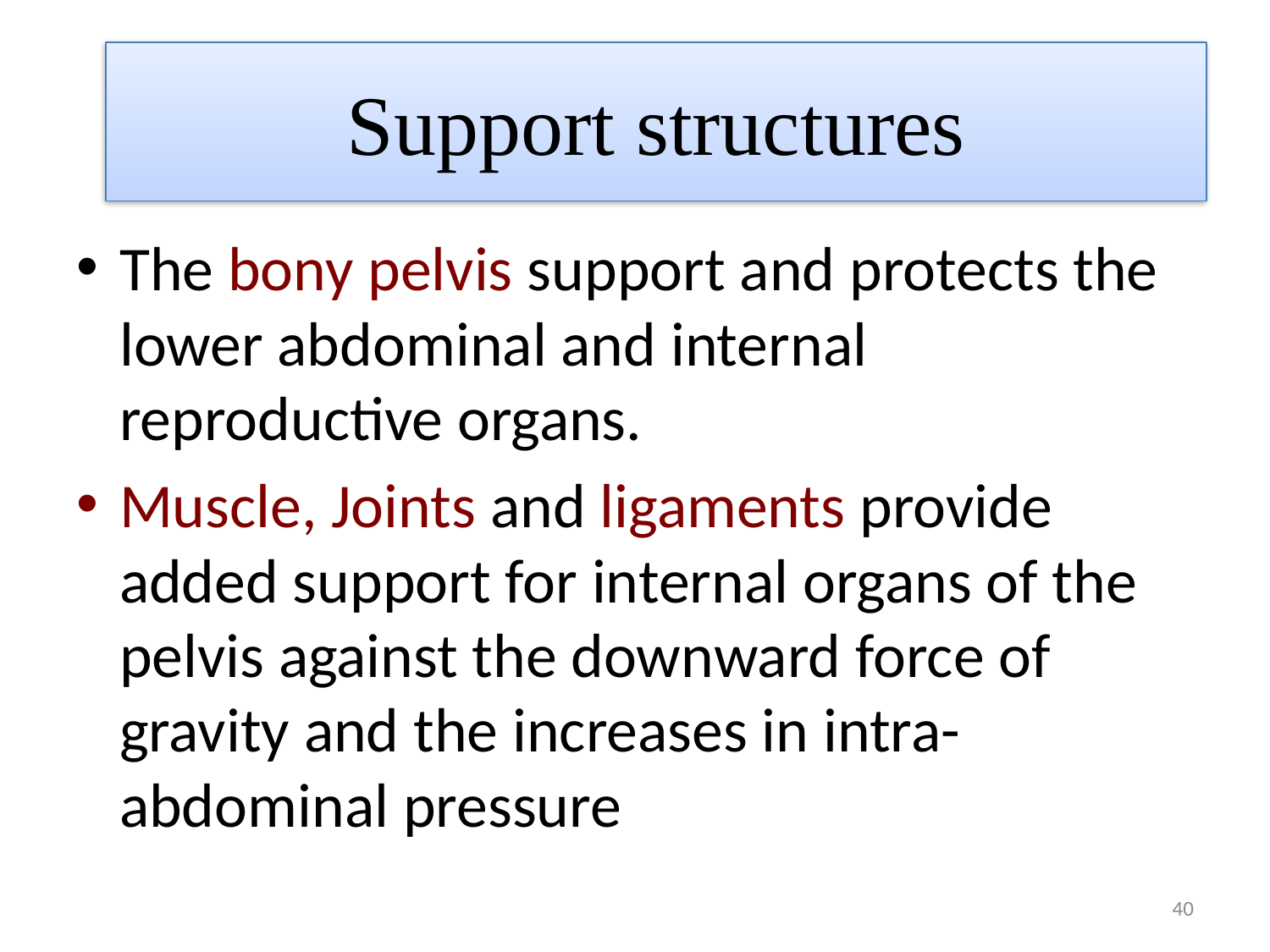

# Support structures
The bony pelvis support and protects the lower abdominal and internal reproductive organs.
Muscle, Joints and ligaments provide added support for internal organs of the pelvis against the downward force of gravity and the increases in intra-abdominal pressure

40